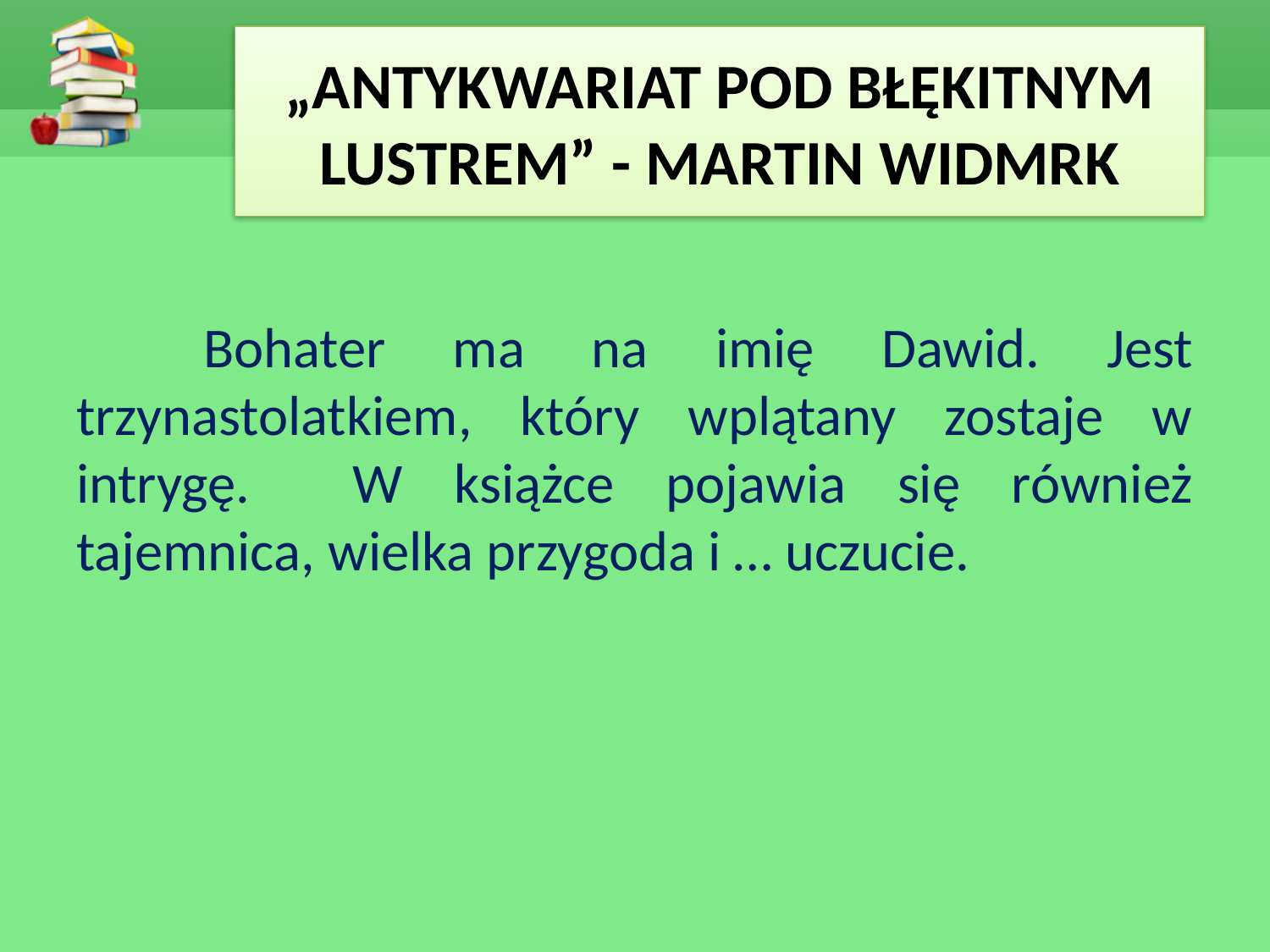

# „ANTYKWARIAT POD BŁĘKITNYM LUSTREM” - MARTIN WIDMRK

	Bohater ma na imię Dawid. Jest trzynastolatkiem, który wplątany zostaje w intrygę.  W książce pojawia się również tajemnica, wielka przygoda i … uczucie.